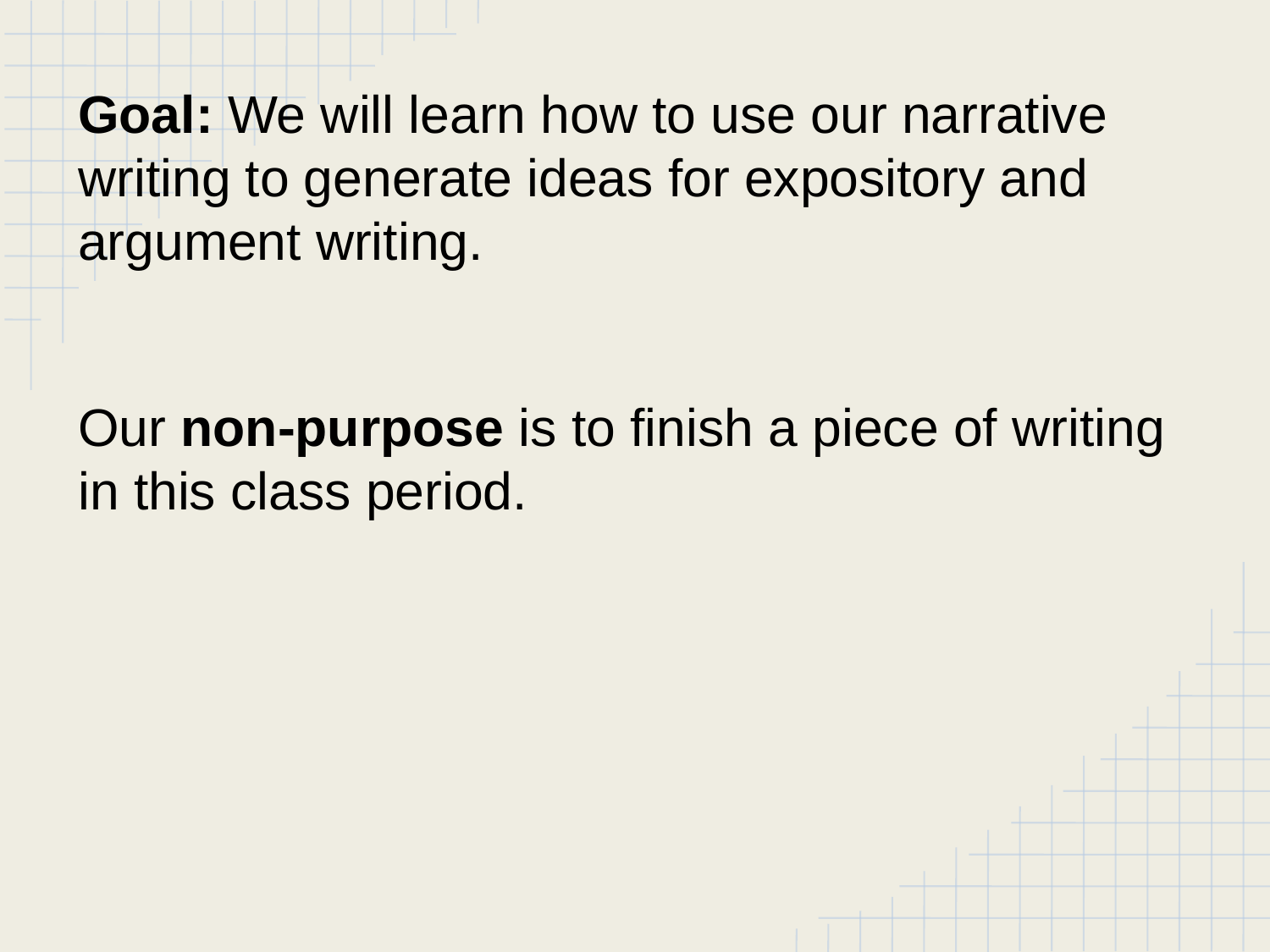

Goal: We will learn how to use our narrative writing to generate ideas for expository and argument writing.

Our non-purpose is to finish a piece of writing in this class period.